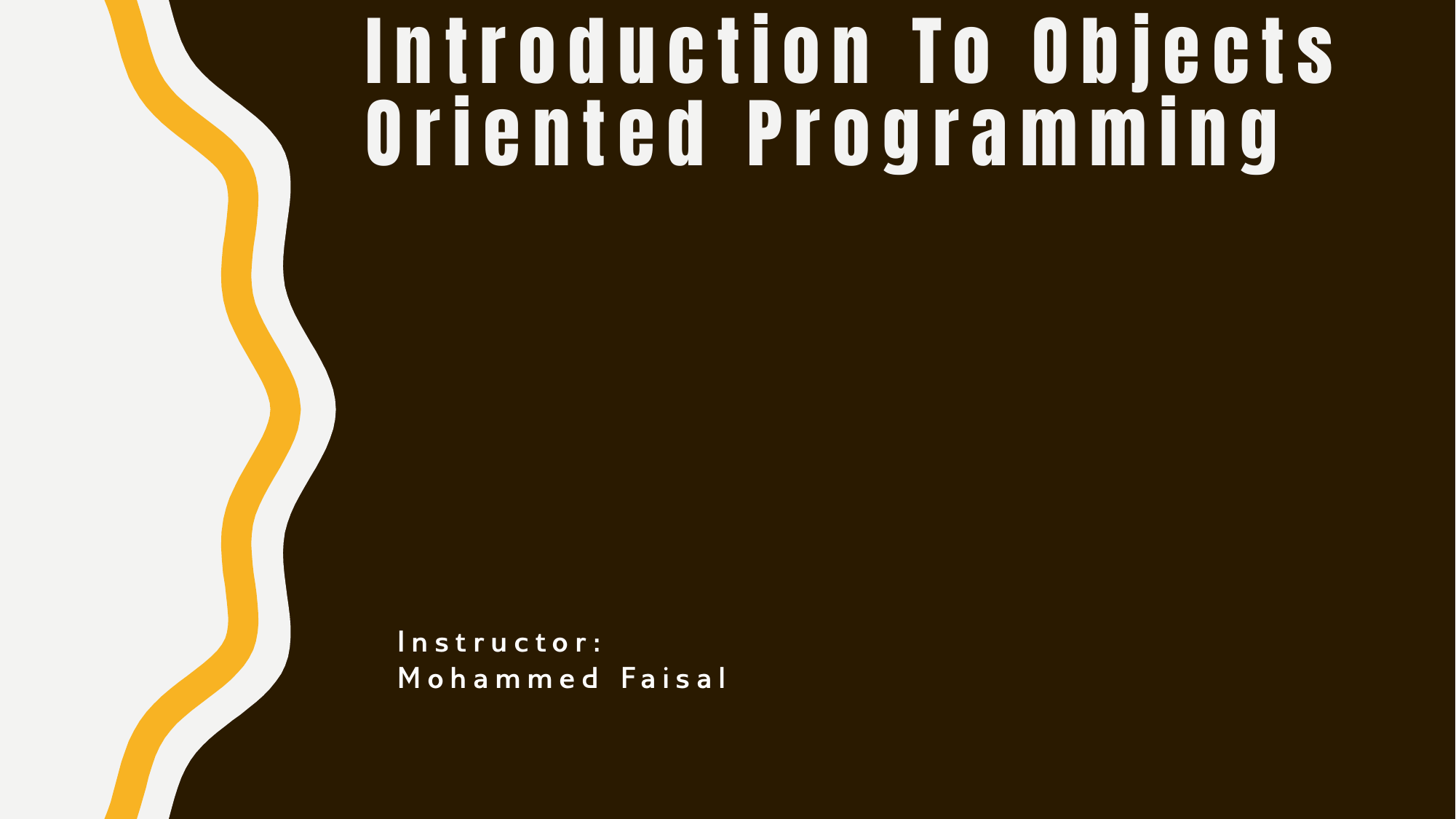

# Introduction To Objects  Oriented Programming

Instructor:
Mohammed Faisal